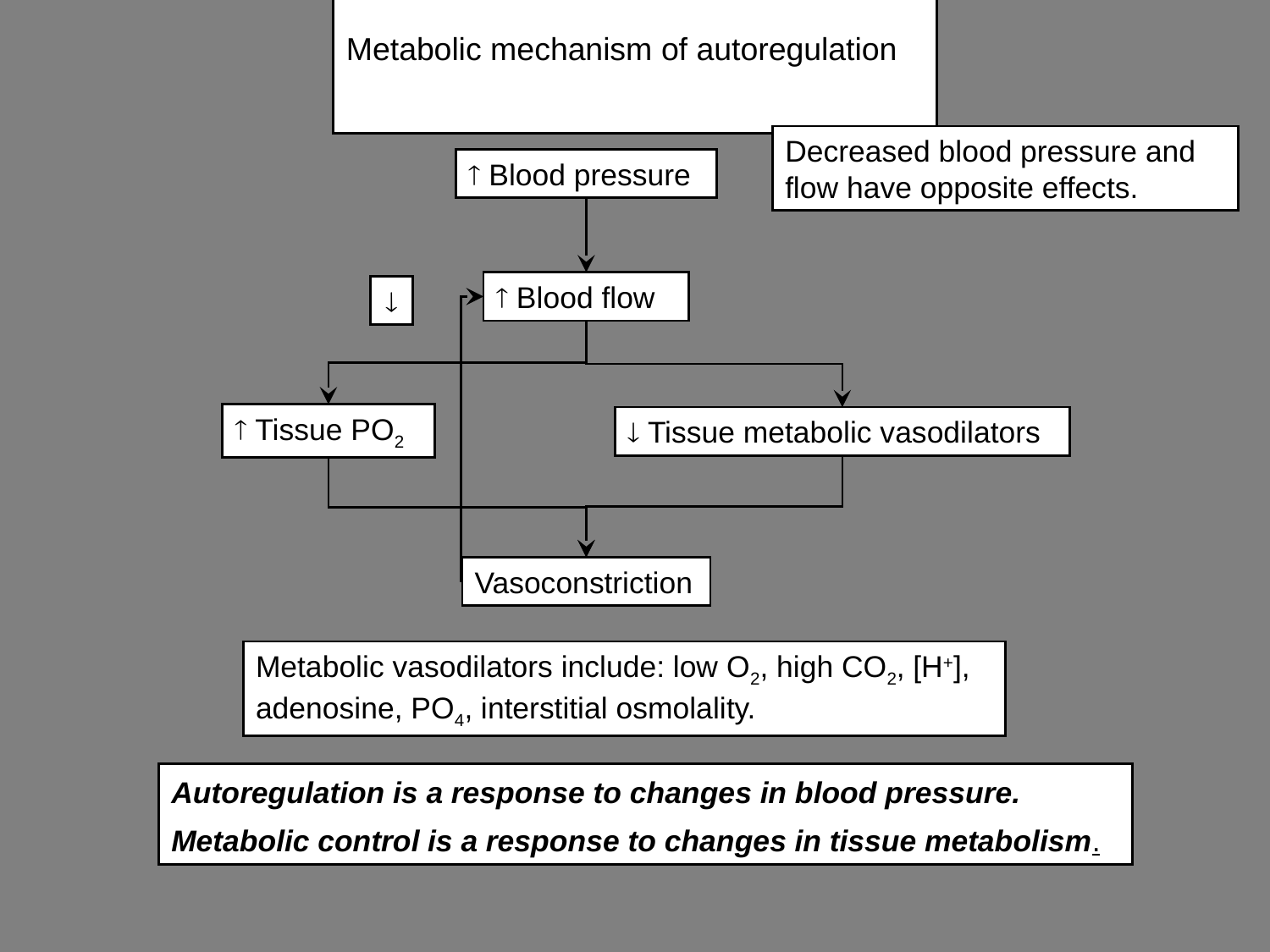

# Metabolic mechanism of autoregulation
Decreased blood pressure and flow have opposite effects.
↑ Blood pressure
↑ Blood flow
↓
↑ Tissue PO2
↓ Tissue metabolic vasodilators
Vasoconstriction
Metabolic vasodilators include: low O2, high CO2, [H+], adenosine, PO4, interstitial osmolality.
Autoregulation is a response to changes in blood pressure.
Metabolic control is a response to changes in tissue metabolism.